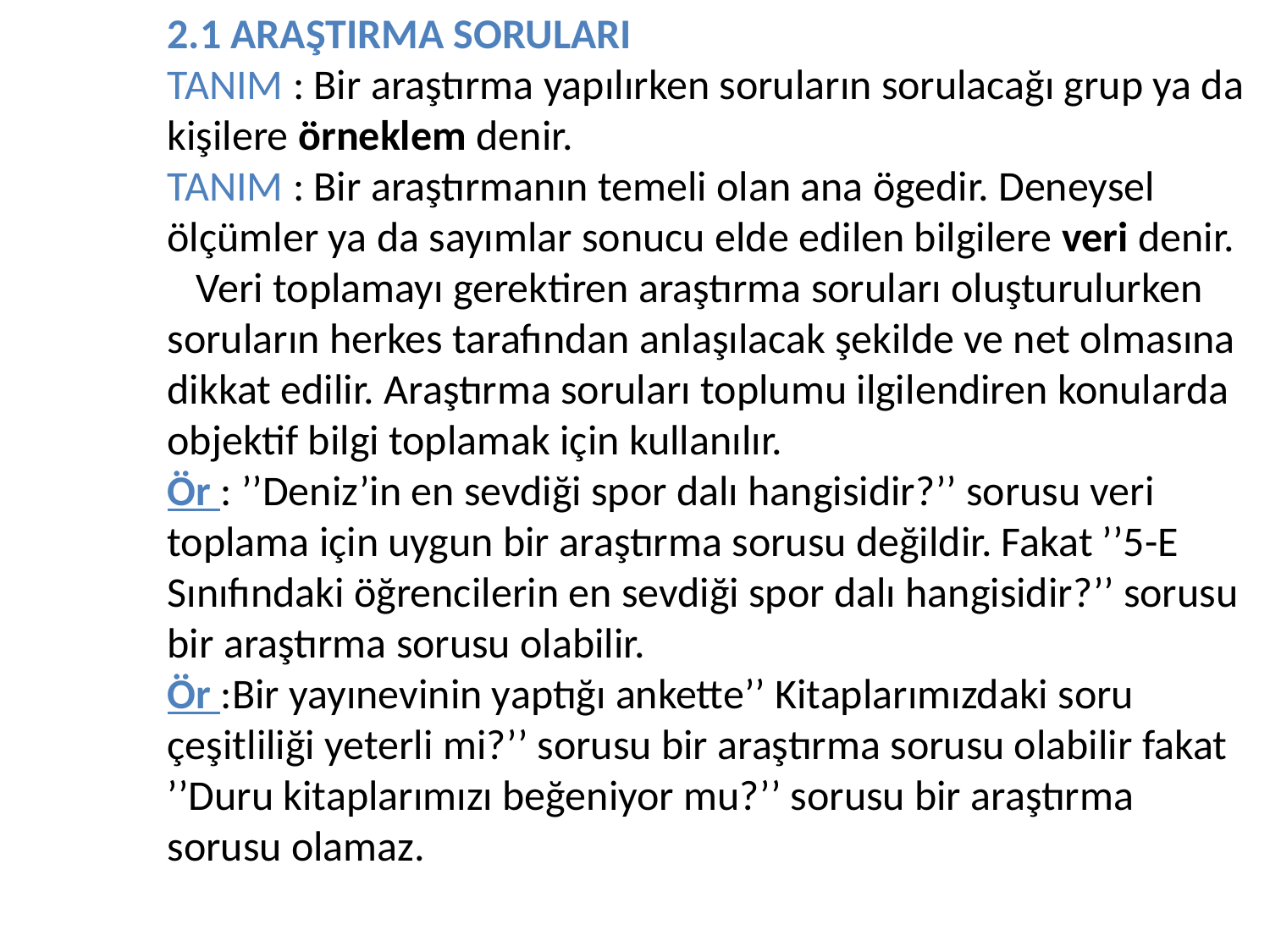

2.1 ARAŞTIRMA SORULARI
TANIM : Bir araştırma yapılırken soruların sorulacağı grup ya da kişilere örneklem denir.
TANIM : Bir araştırmanın temeli olan ana ögedir. Deneysel ölçümler ya da sayımlar sonucu elde edilen bilgilere veri denir.
   Veri toplamayı gerektiren araştırma soruları oluşturulurken soruların herkes tarafından anlaşılacak şekilde ve net olmasına dikkat edilir. Araştırma soruları toplumu ilgilendiren konularda objektif bilgi toplamak için kullanılır.
Ör : ’’Deniz’in en sevdiği spor dalı hangisidir?’’ sorusu veri toplama için uygun bir araştırma sorusu değildir. Fakat ’’5-E
Sınıfındaki öğrencilerin en sevdiği spor dalı hangisidir?’’ sorusu bir araştırma sorusu olabilir.
Ör :Bir yayınevinin yaptığı ankette’’ Kitaplarımızdaki soru çeşitliliği yeterli mi?’’ sorusu bir araştırma sorusu olabilir fakat ’’Duru kitaplarımızı beğeniyor mu?’’ sorusu bir araştırma sorusu olamaz.